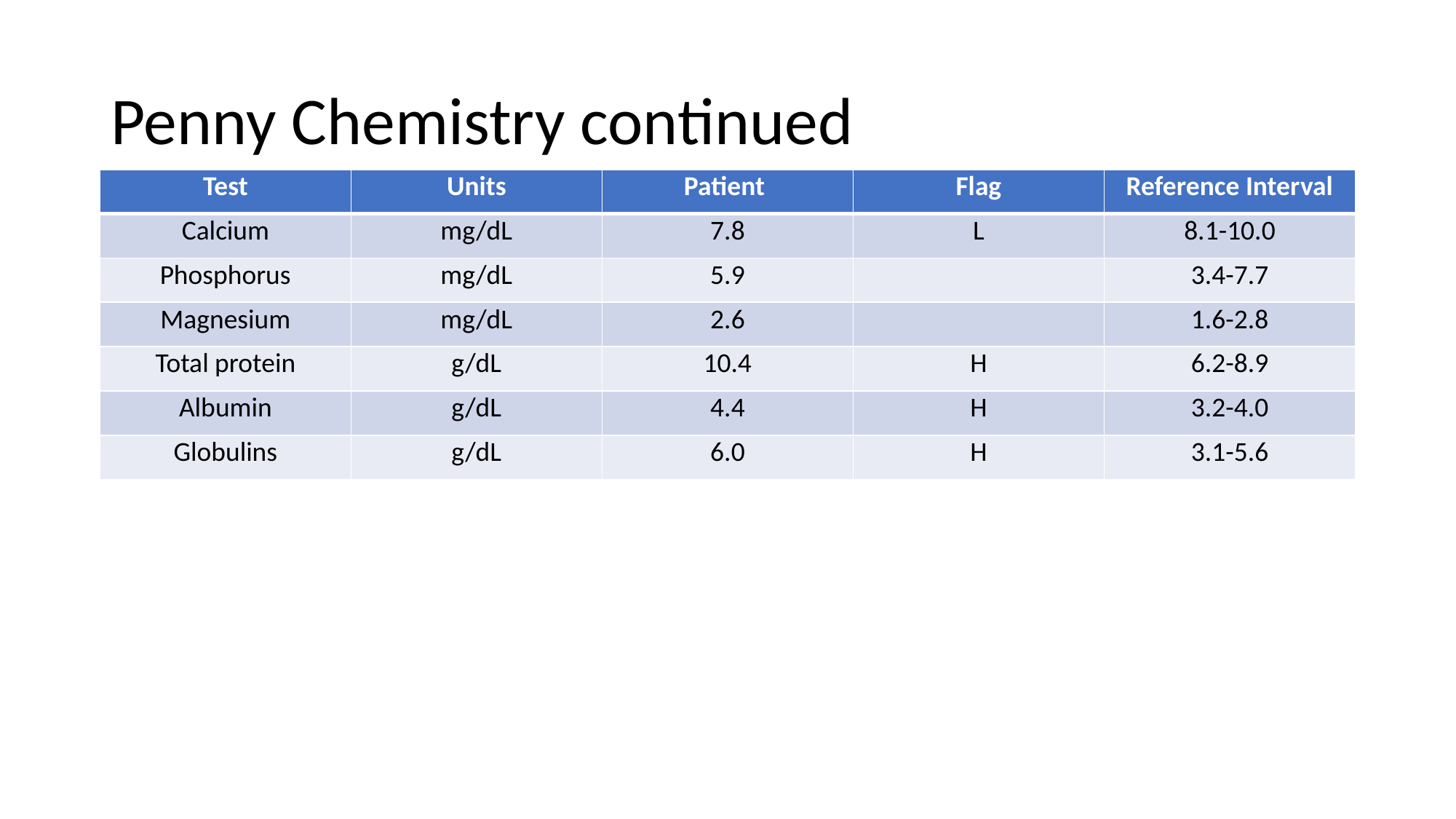

# Penny Chemistry continued
| Test | Units | Patient | Flag | Reference Interval |
| --- | --- | --- | --- | --- |
| Calcium | mg/dL | 7.8 | L | 8.1-10.0 |
| Phosphorus | mg/dL | 5.9 |  | 3.4-7.7 |
| Magnesium | mg/dL | 2.6 |  | 1.6-2.8 |
| Total protein | g/dL | 10.4 | H | 6.2-8.9 |
| Albumin | g/dL | 4.4 | H | 3.2-4.0 |
| Globulins | g/dL | 6.0 | H | 3.1-5.6 |